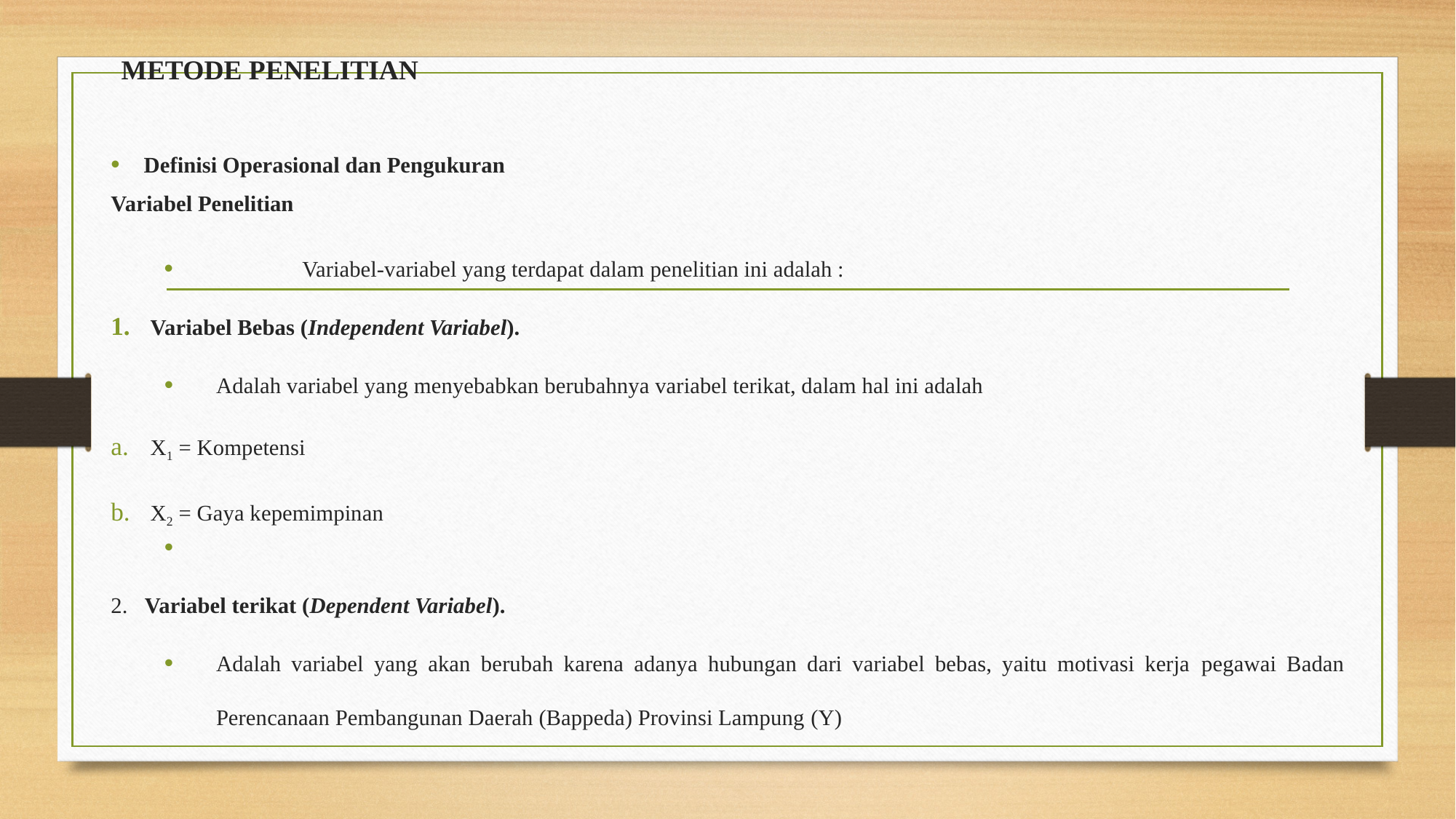

# METODE PENELITIAN
Definisi Operasional dan Pengukuran
Variabel Penelitian
Variabel-variabel yang terdapat dalam penelitian ini adalah :
Variabel Bebas (Independent Variabel).
Adalah variabel yang menyebabkan berubahnya variabel terikat, dalam hal ini adalah
X1 = Kompetensi
X2 = Gaya kepemimpinan

2.   Variabel terikat (Dependent Variabel).
Adalah variabel yang akan berubah karena adanya hubungan dari variabel bebas, yaitu motivasi kerja pegawai Badan Perencanaan Pembangunan Daerah (Bappeda) Provinsi Lampung (Y)